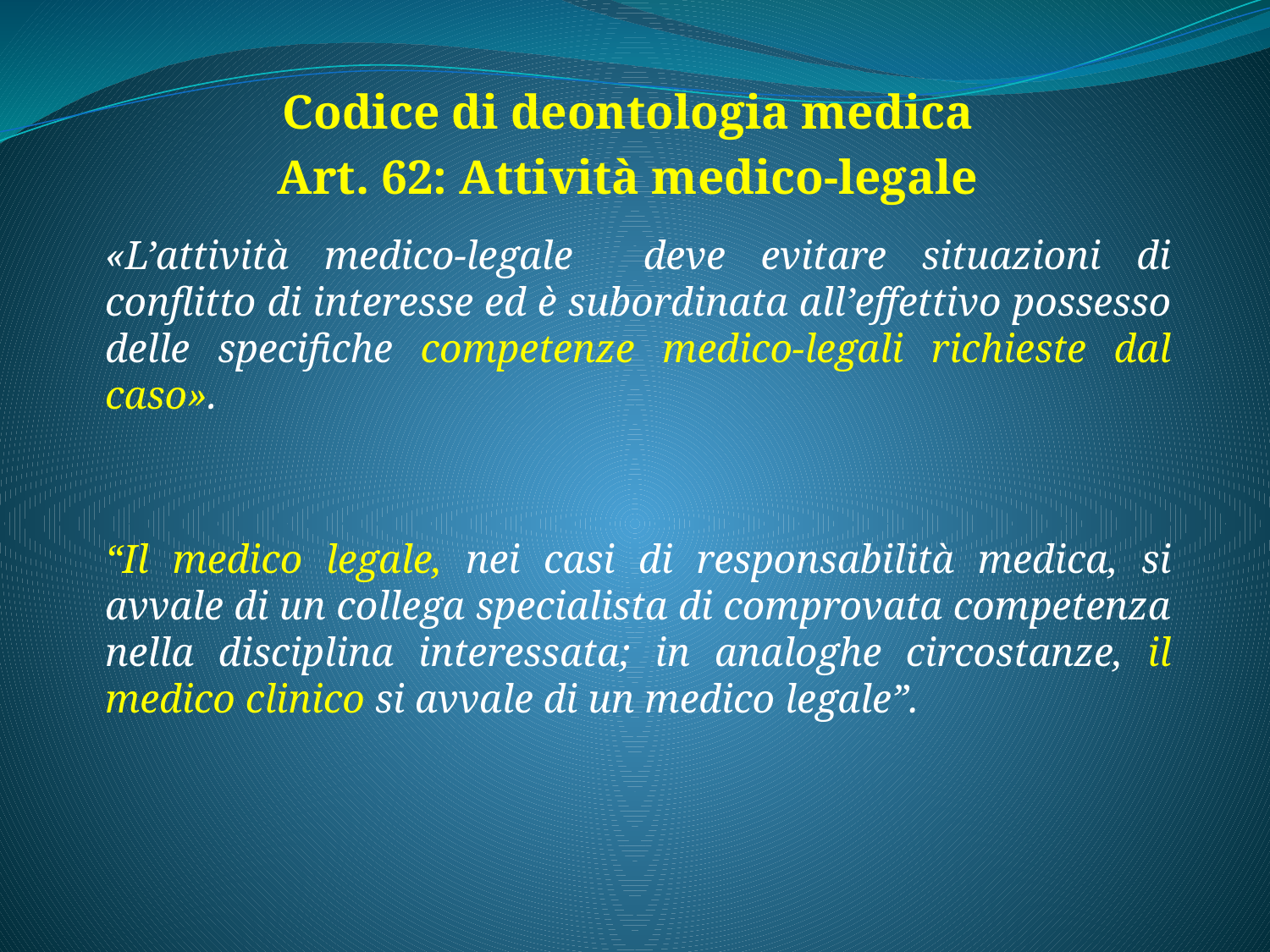

Codice di deontologia medica
Art. 62: Attività medico-legale

«L’attività medico-legale  deve evitare situazioni di conflitto di interesse ed è subordinata all’effettivo possesso delle specifiche competenze medico-legali richieste dal caso».

“Il medico legale, nei casi di responsabilità medica, si avvale di un collega specialista di comprovata competenza nella disciplina interessata; in analoghe circostanze, il medico clinico si avvale di un medico legale”.